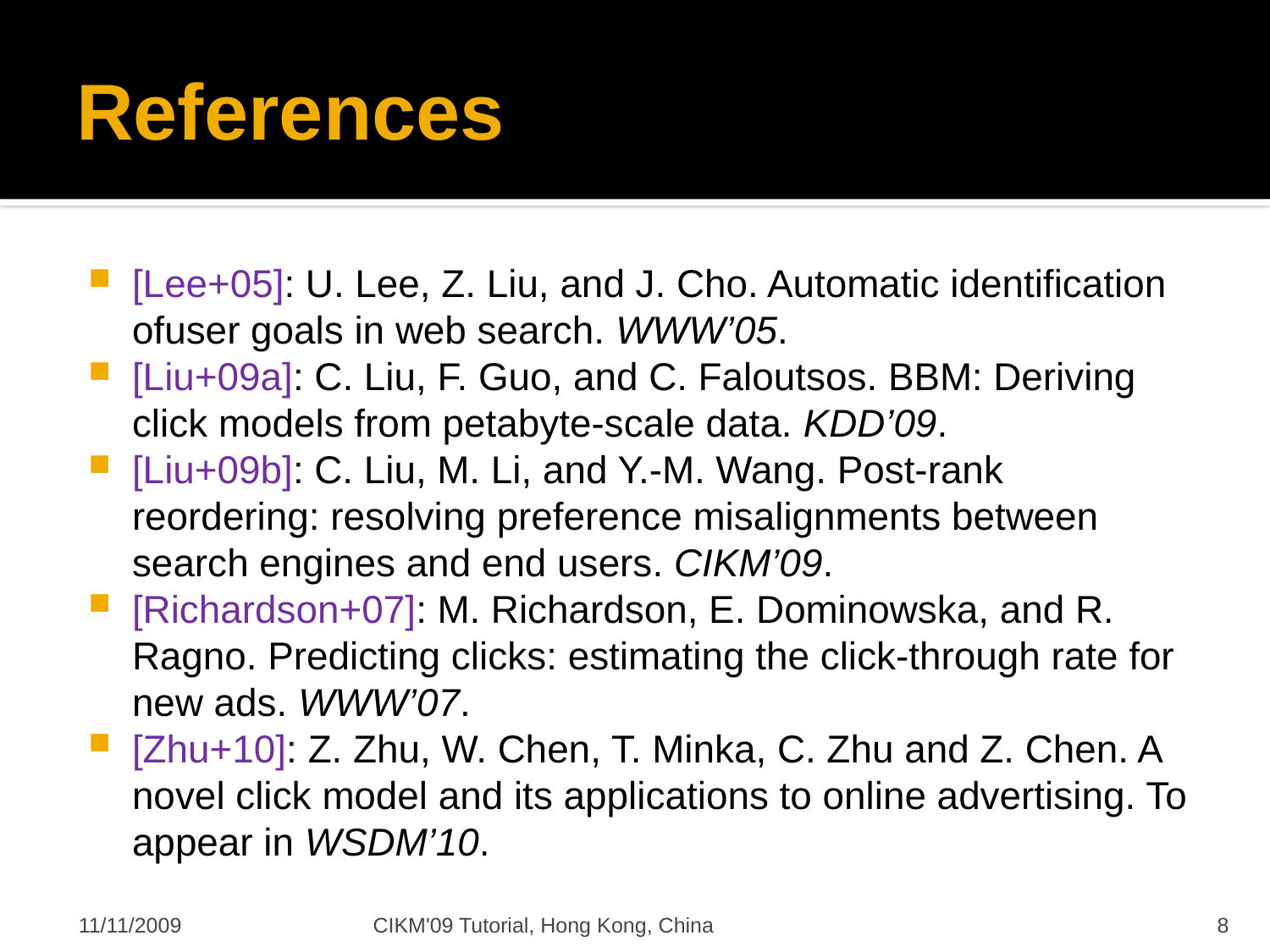

# References
[Lee+05]: U. Lee, Z. Liu, and J. Cho. Automatic identification ofuser goals in web search. WWW’05.
[Liu+09a]: C. Liu, F. Guo, and C. Faloutsos. BBM: Deriving click models from petabyte-scale data. KDD’09.
[Liu+09b]: C. Liu, M. Li, and Y.-M. Wang. Post-rank reordering: resolving preference misalignments between search engines and end users. CIKM’09.
[Richardson+07]: M. Richardson, E. Dominowska, and R. Ragno. Predicting clicks: estimating the click-through rate for new ads. WWW’07.
[Zhu+10]: Z. Zhu, W. Chen, T. Minka, C. Zhu and Z. Chen. A novel click model and its applications to online advertising. To appear in WSDM’10.
11/11/2009
CIKM'09 Tutorial, Hong Kong, China
8